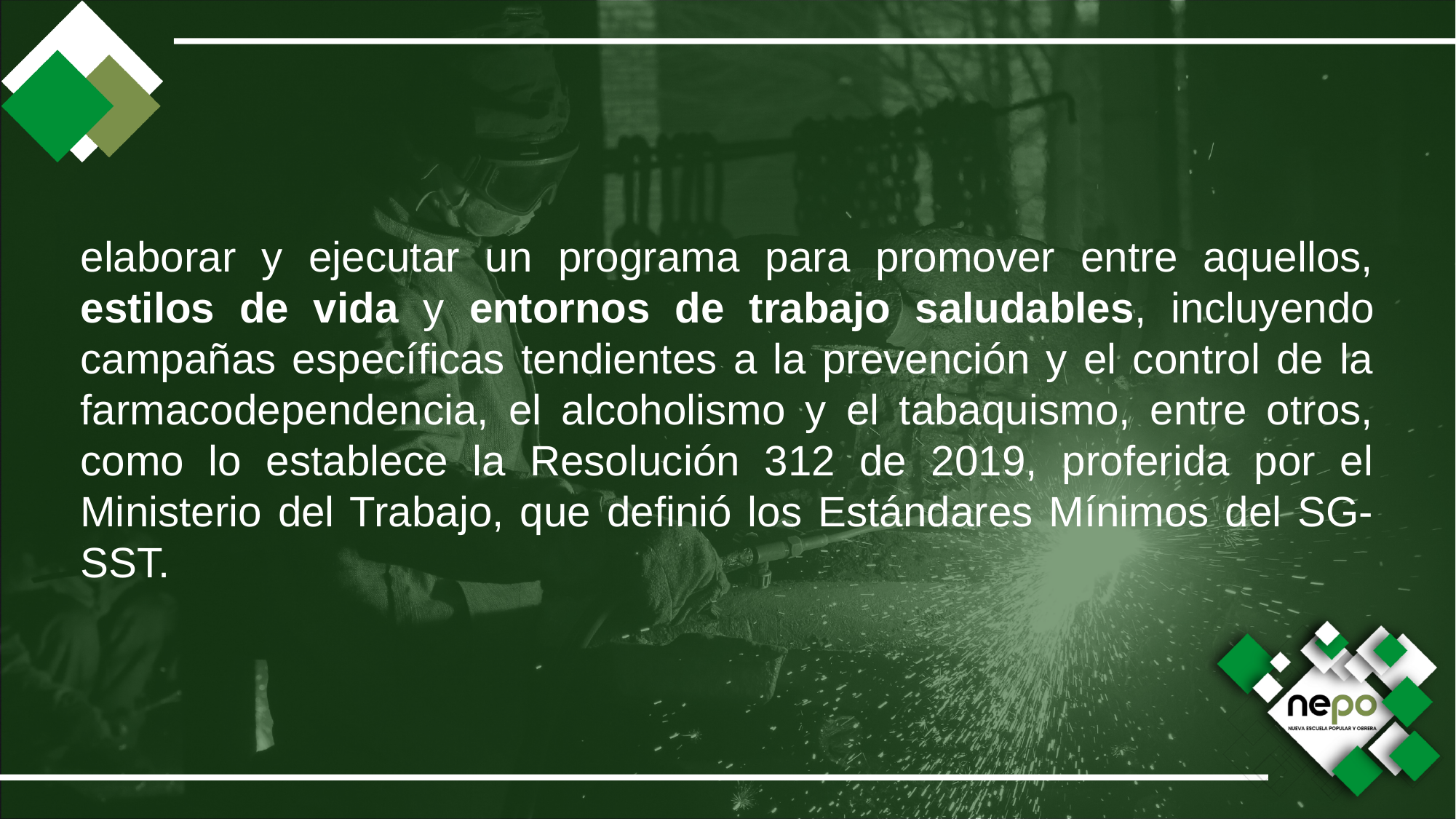

elaborar y ejecutar un programa para promover entre aquellos, estilos de vida y entornos de trabajo saludables, incluyendo campañas específicas tendientes a la prevención y el control de la farmacodependencia, el alcoholismo y el tabaquismo, entre otros, como lo establece la Resolución 312 de 2019, proferida por el Ministerio del Trabajo, que definió los Estándares Mínimos del SG-SST.